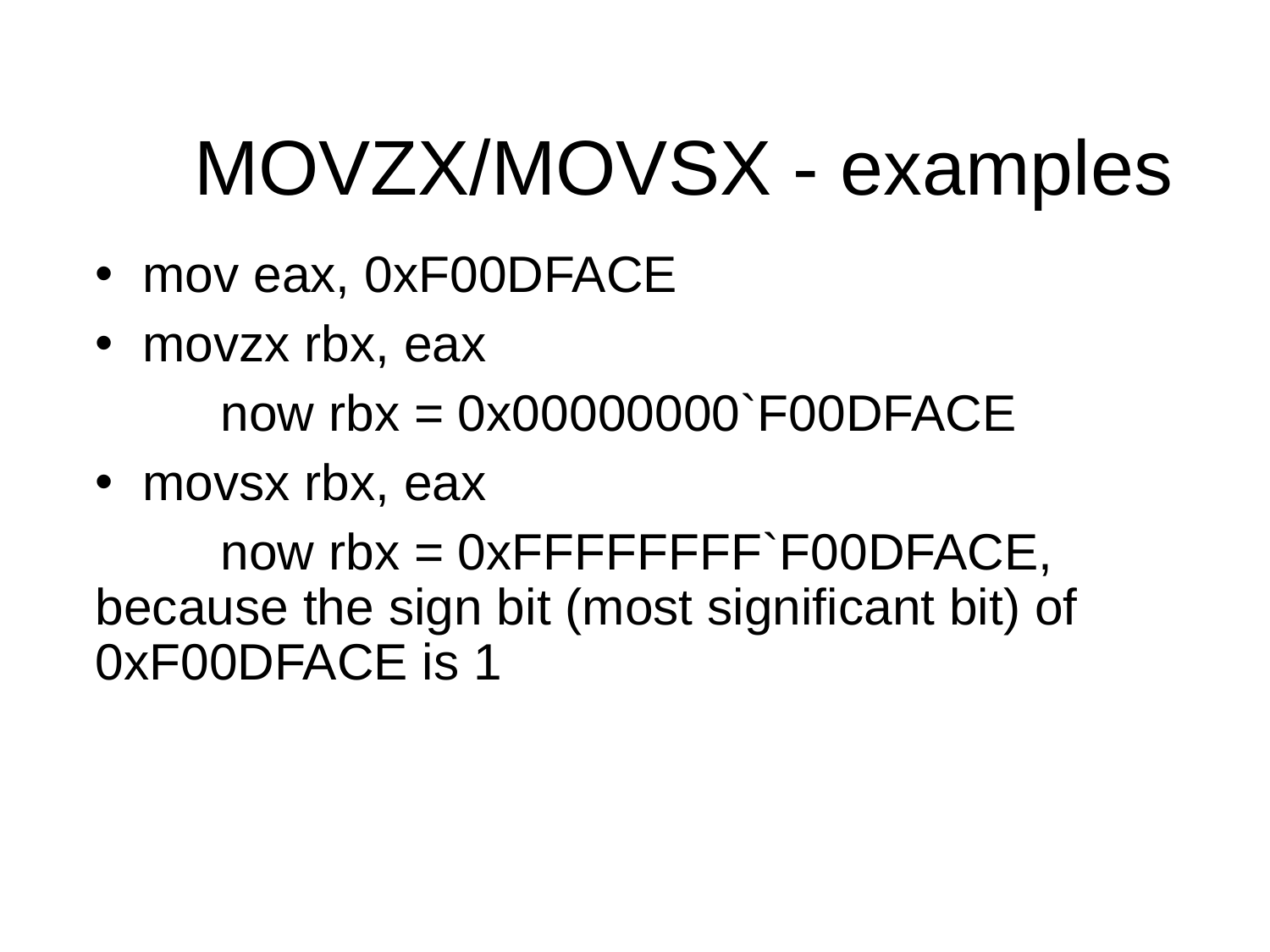

MOVZX/MOVSX - examples
mov eax, 0xF00DFACE
movzx rbx, eax
	now rbx = 0x00000000`F00DFACE
movsx rbx, eax
	now rbx = 0xFFFFFFFF`F00DFACE, because the sign bit (most significant bit) of 0xF00DFACE is 1